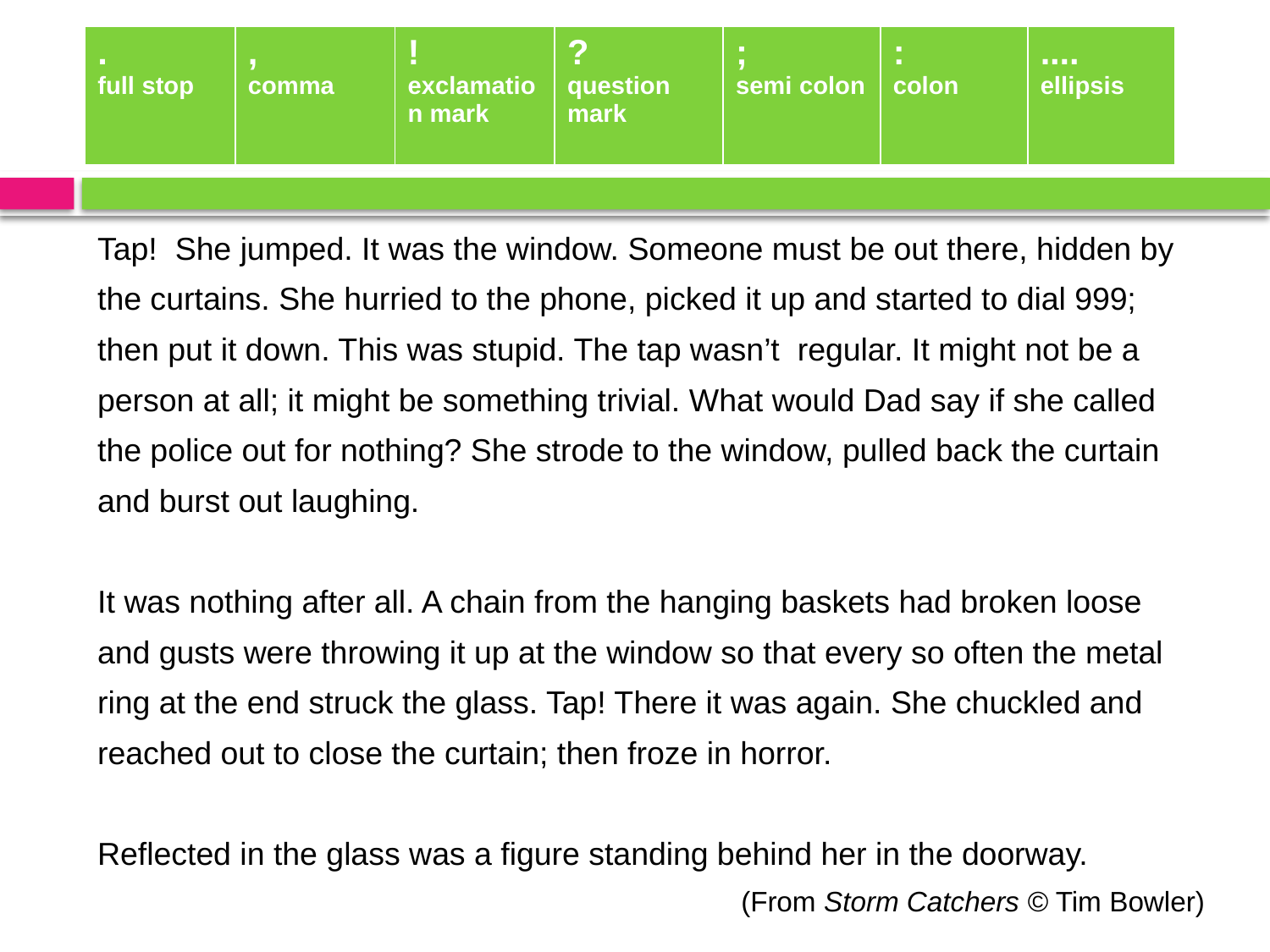

| . full stop | , comma | ! exclamation mark | ? question mark | ; semi colon | : colon | .... ellipsis |
| --- | --- | --- | --- | --- | --- | --- |
#
Tap!  She jumped. It was the window. Someone must be out there, hidden by
the curtains. She hurried to the phone, picked it up and started to dial 999;
then put it down. This was stupid. The tap wasn’t  regular. It might not be a
person at all; it might be something trivial. What would Dad say if she called
the police out for nothing? She strode to the window, pulled back the curtain
and burst out laughing.

It was nothing after all. A chain from the hanging baskets had broken loose
and gusts were throwing it up at the window so that every so often the metal
ring at the end struck the glass. Tap! There it was again. She chuckled and
reached out to close the curtain; then froze in horror.

Reflected in the glass was a figure standing behind her in the doorway.
(From Storm Catchers © Tim Bowler)